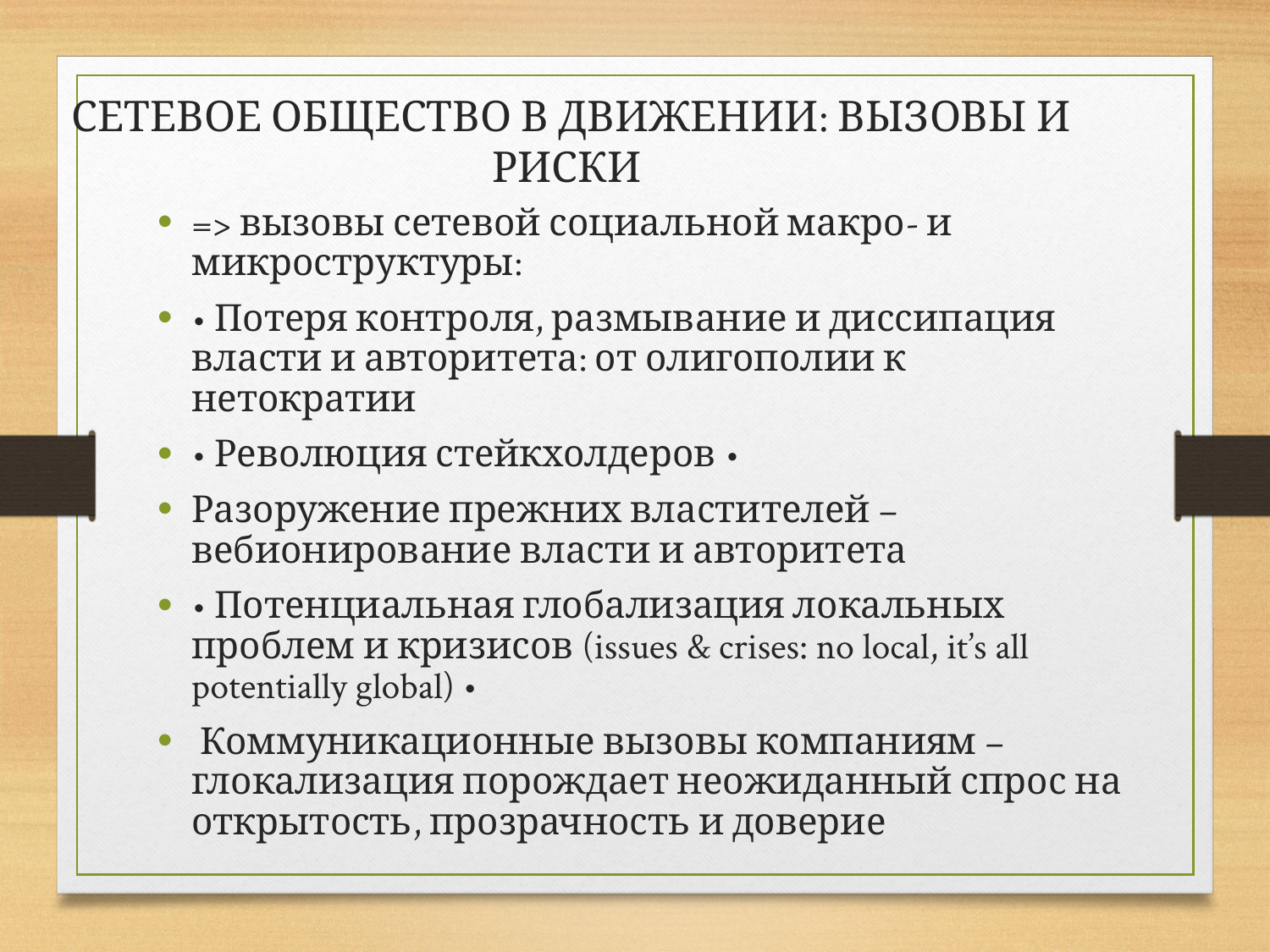

СЕТЕВОЕ ОБЩЕСТВО В ДВИЖЕНИИ: ВЫЗОВЫ И РИСКИ
=> вызовы сетевой социальной макро- и микроструктуры:
• Потеря контроля, размывание и диссипация власти и авторитета: от олигополии к нетократии
• Революция стейкхолдеров •
Разоружение прежних властителей –  вебионирование власти и авторитета
• Потенциальная глобализация локальных проблем и кризисов (issues & crises: no local, it’s all potentially global) •
 Коммуникационные вызовы компаниям – глокализация порождает неожиданный спрос на открытость, прозрачность и доверие